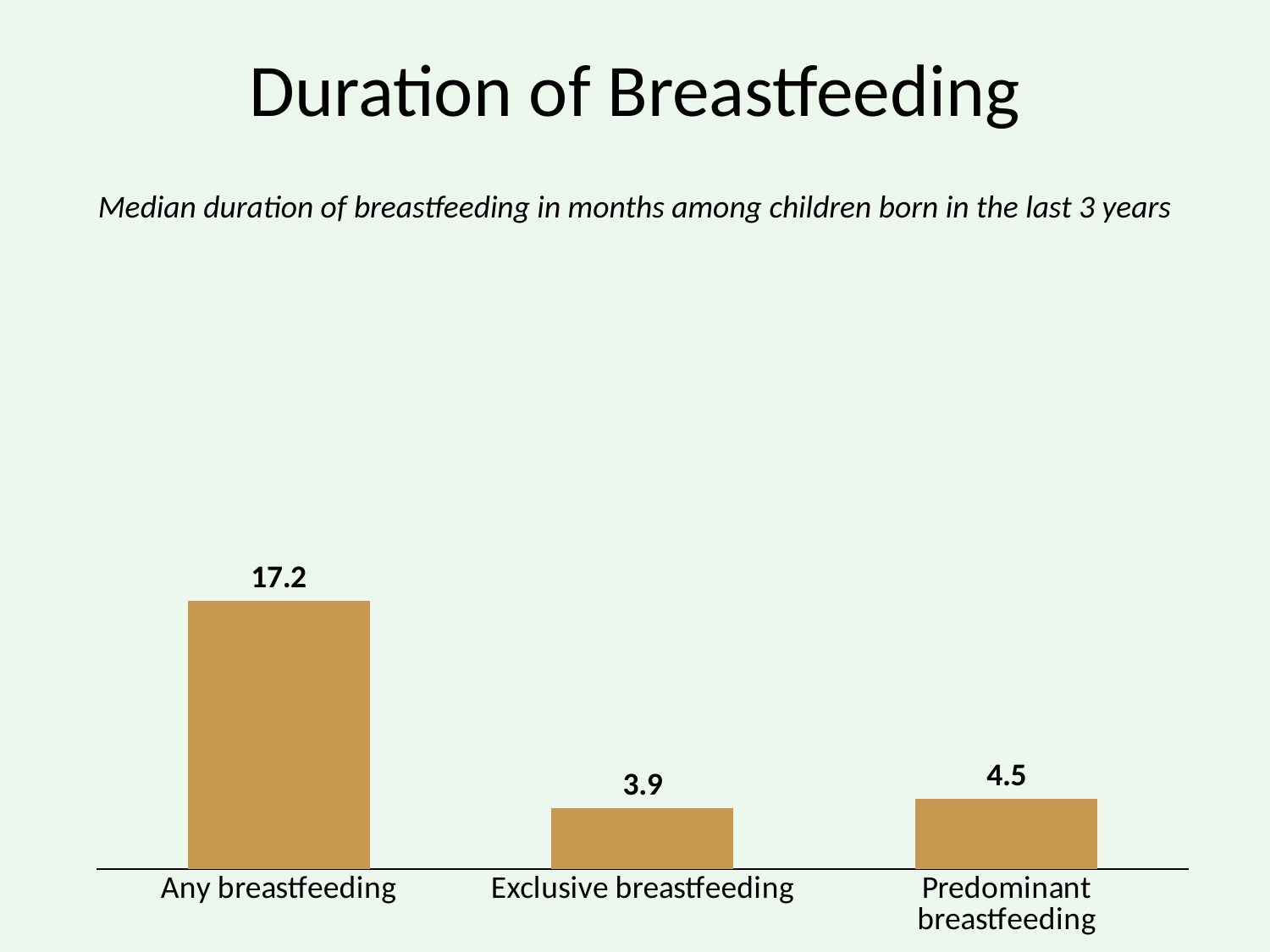

# Duration of Breastfeeding
Median duration of breastfeeding in months among children born in the last 3 years

### Chart

| Category | Column1 |
|---|---|
| Any breastfeeding | 17.2 |
| Exclusive breastfeeding | 3.9 |
| Predominant breastfeeding | 4.5 |